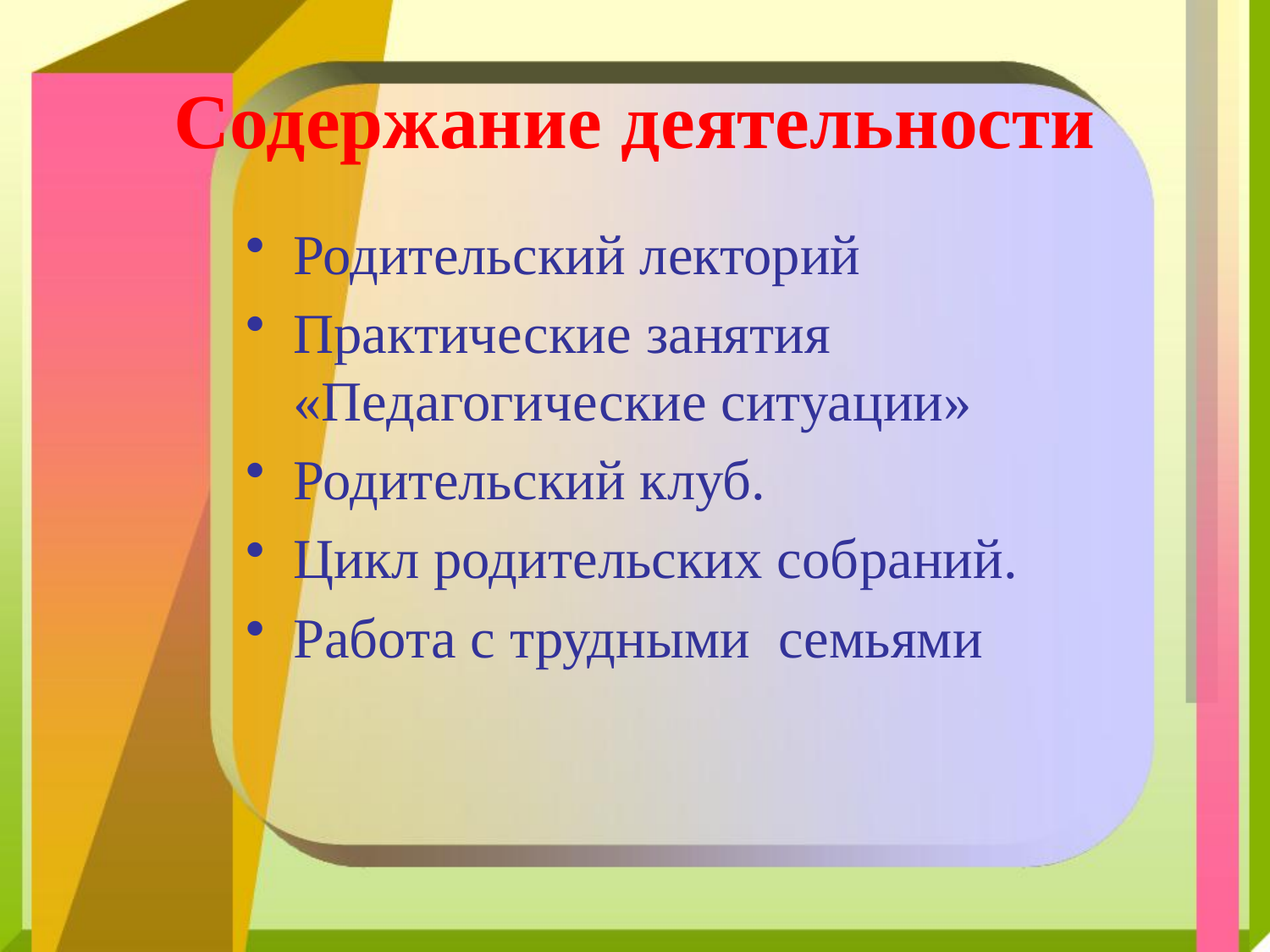

# Содержание деятельности
Родительский лекторий
Практические занятия «Педагогические ситуации»
Родительский клуб.
Цикл родительских собраний.
Работа с трудными  семьями